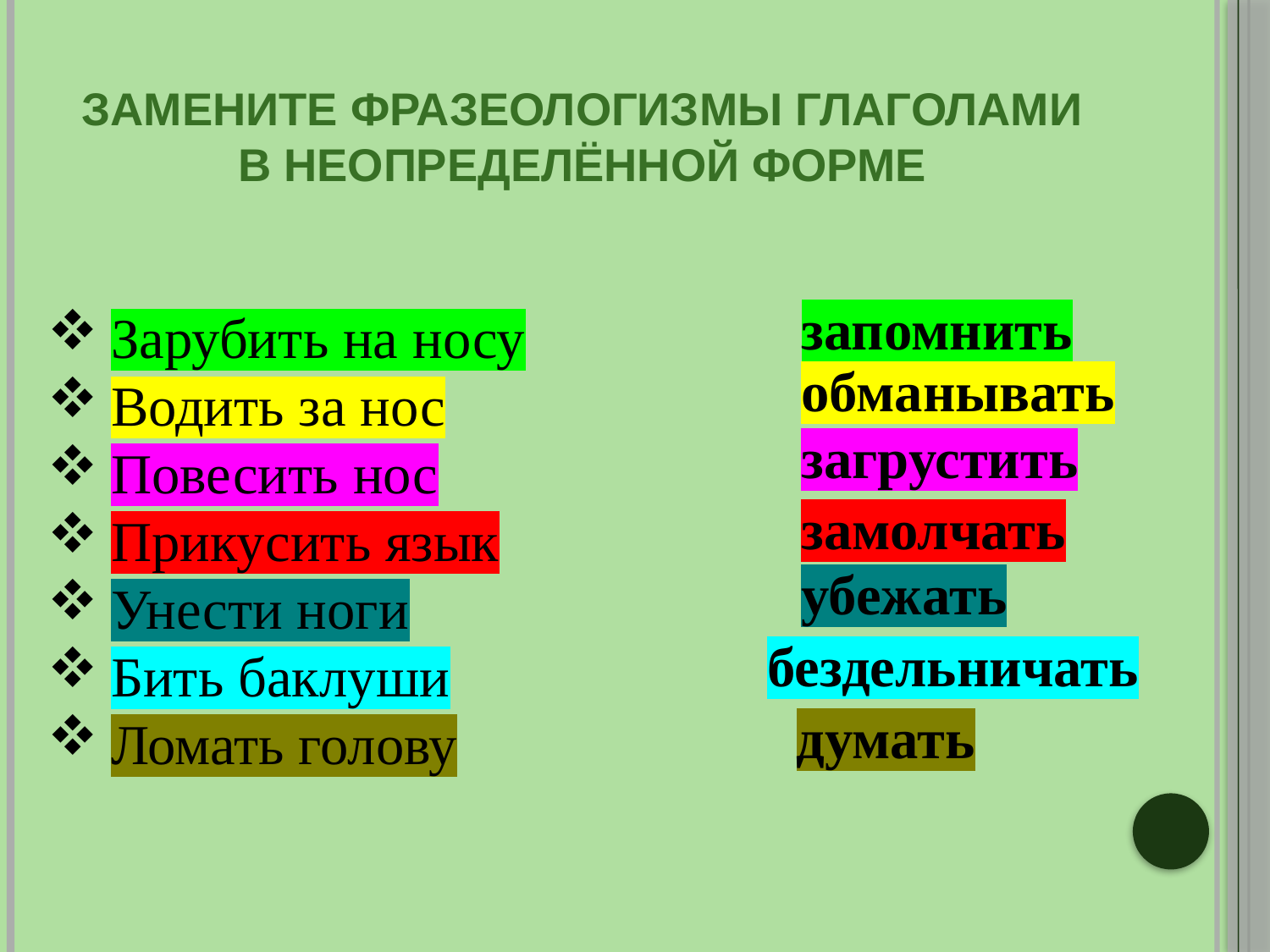

# Замените фразеологизмы глаголами в неопределённой форме
запомнить
Зарубить на носу
Водить за нос
Повесить нос
Прикусить язык
Унести ноги
Бить баклуши
Ломать голову
обманывать
загрустить
замолчать
убежать
бездельничать
думать